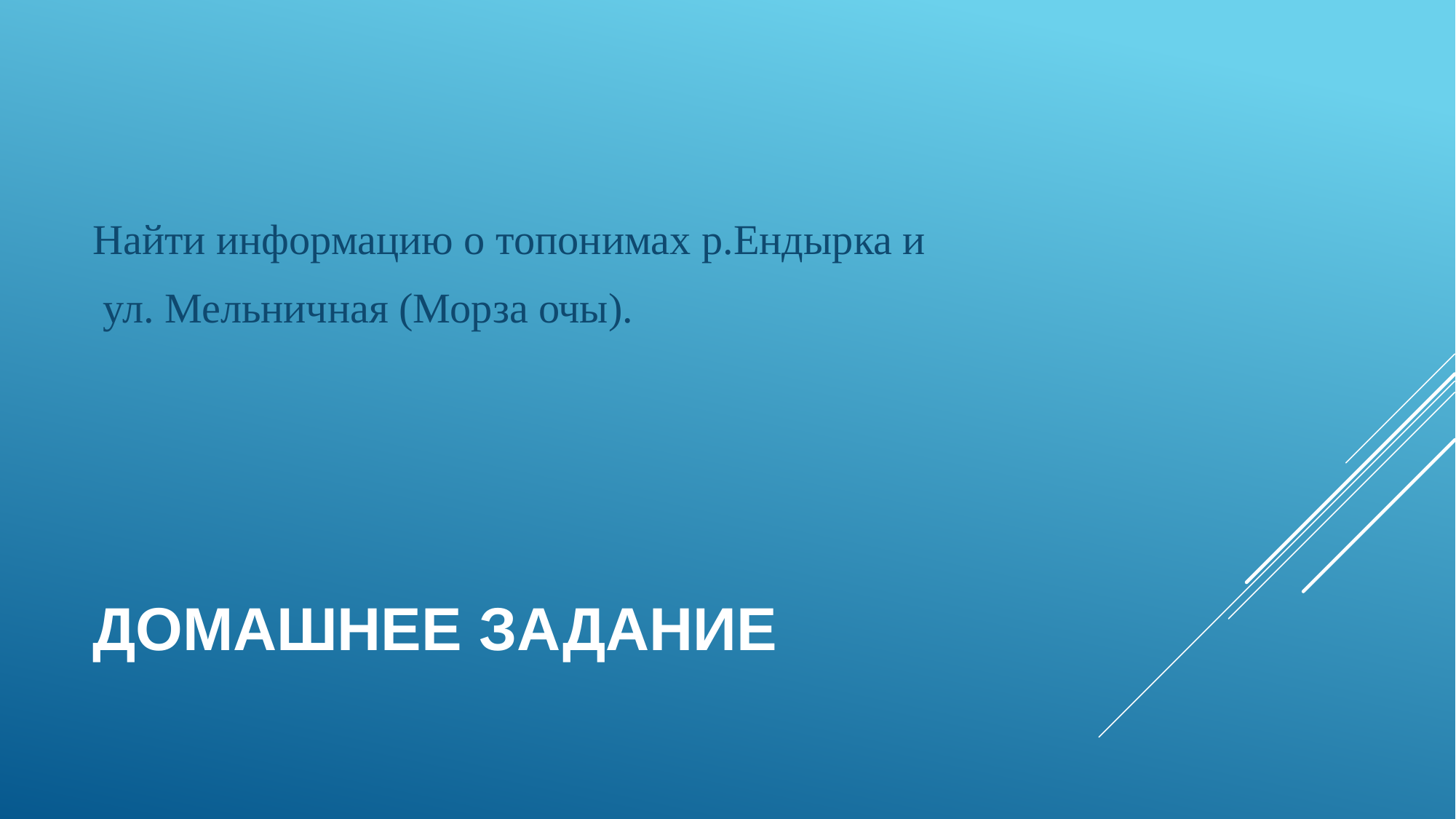

Найти информацию о топонимах р.Ендырка и
 ул. Мельничная (Морза очы).

# Домашнее задание